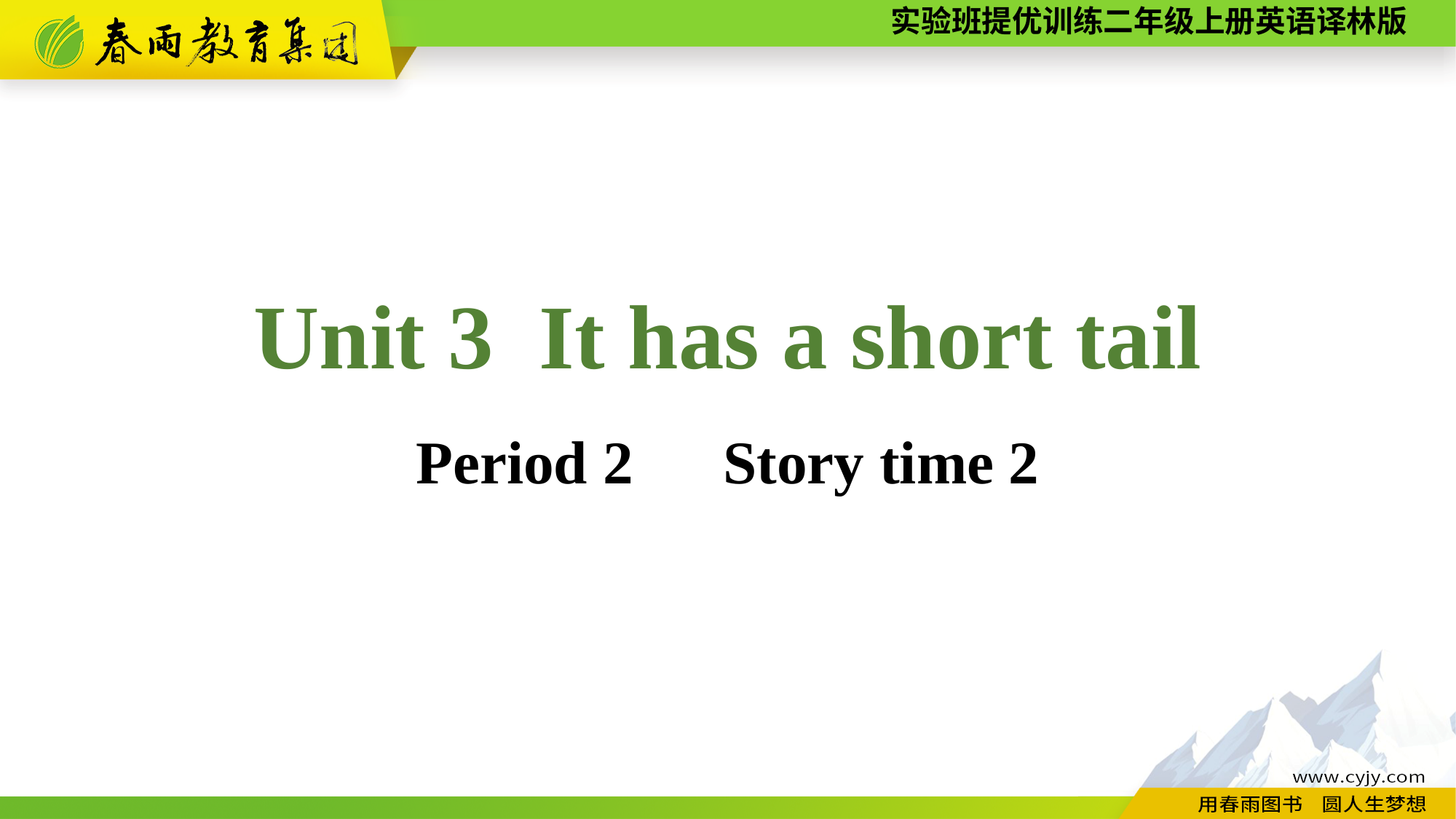

Unit 3  It has a short tail
Period 2　Story time 2